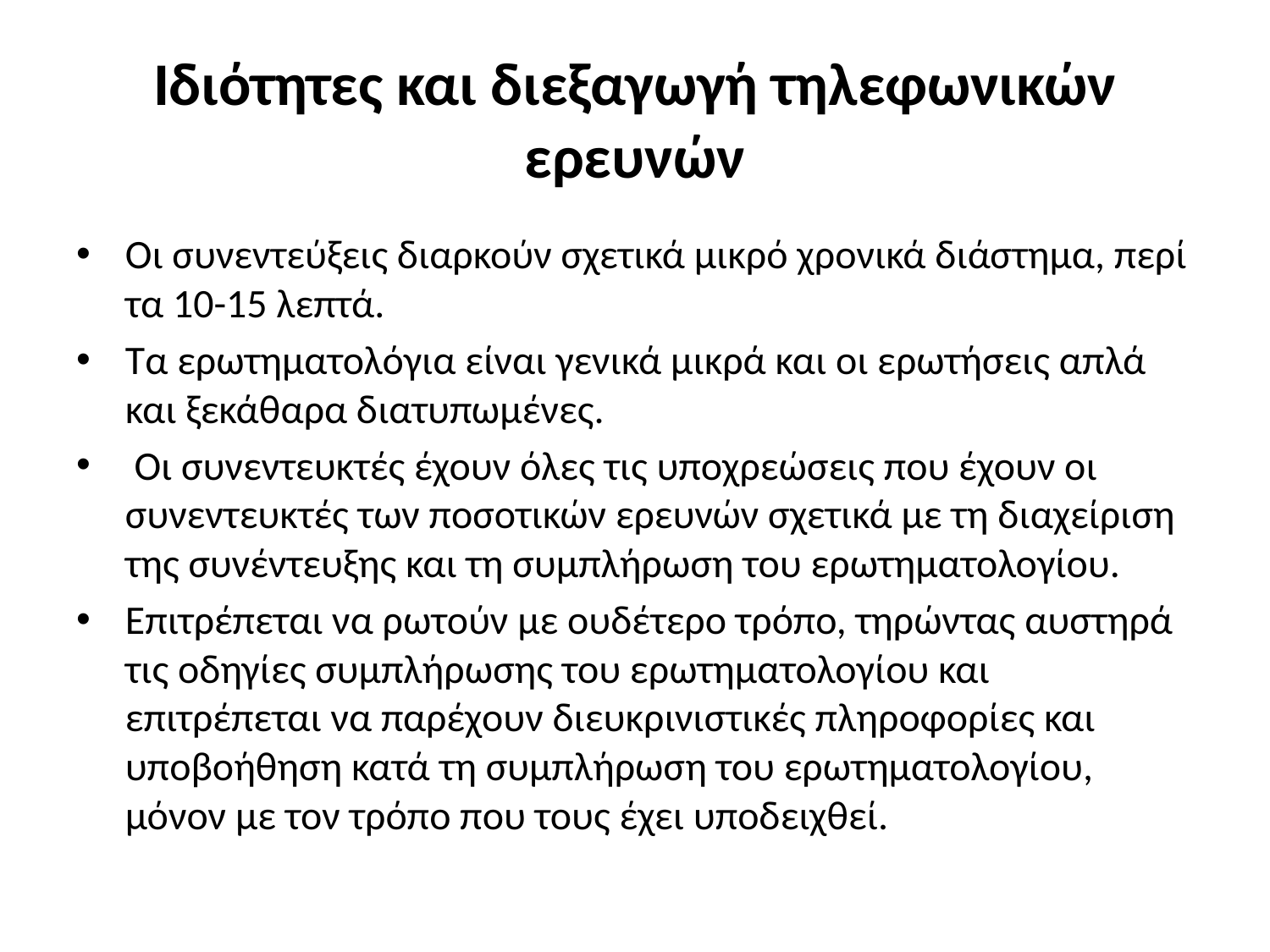

# Ιδιότητες και διεξαγωγή τηλεφωνικών ερευνών
Οι συνεντεύξεις διαρκούν σχετικά μικρό χρονικά διάστημα, περί τα 10-15 λεπτά.
Τα ερωτηματολόγια είναι γενικά μικρά και οι ερωτήσεις απλά και ξεκάθαρα διατυπωμένες.
 Οι συνεντευκτές έχουν όλες τις υποχρεώσεις που έχουν οι συνεντευκτές των ποσοτικών ερευνών σχετικά με τη διαχείριση της συνέντευξης και τη συμπλήρωση του ερωτηματολογίου.
Επιτρέπεται να ρωτούν με ουδέτερο τρόπο, τηρώντας αυστηρά τις οδηγίες συμπλήρωσης του ερωτηματολογίου και επιτρέπεται να παρέχουν διευκρινιστικές πληροφορίες και υποβοήθηση κατά τη συμπλήρωση του ερωτηματολογίου, μόνον με τον τρόπο που τους έχει υποδειχθεί.